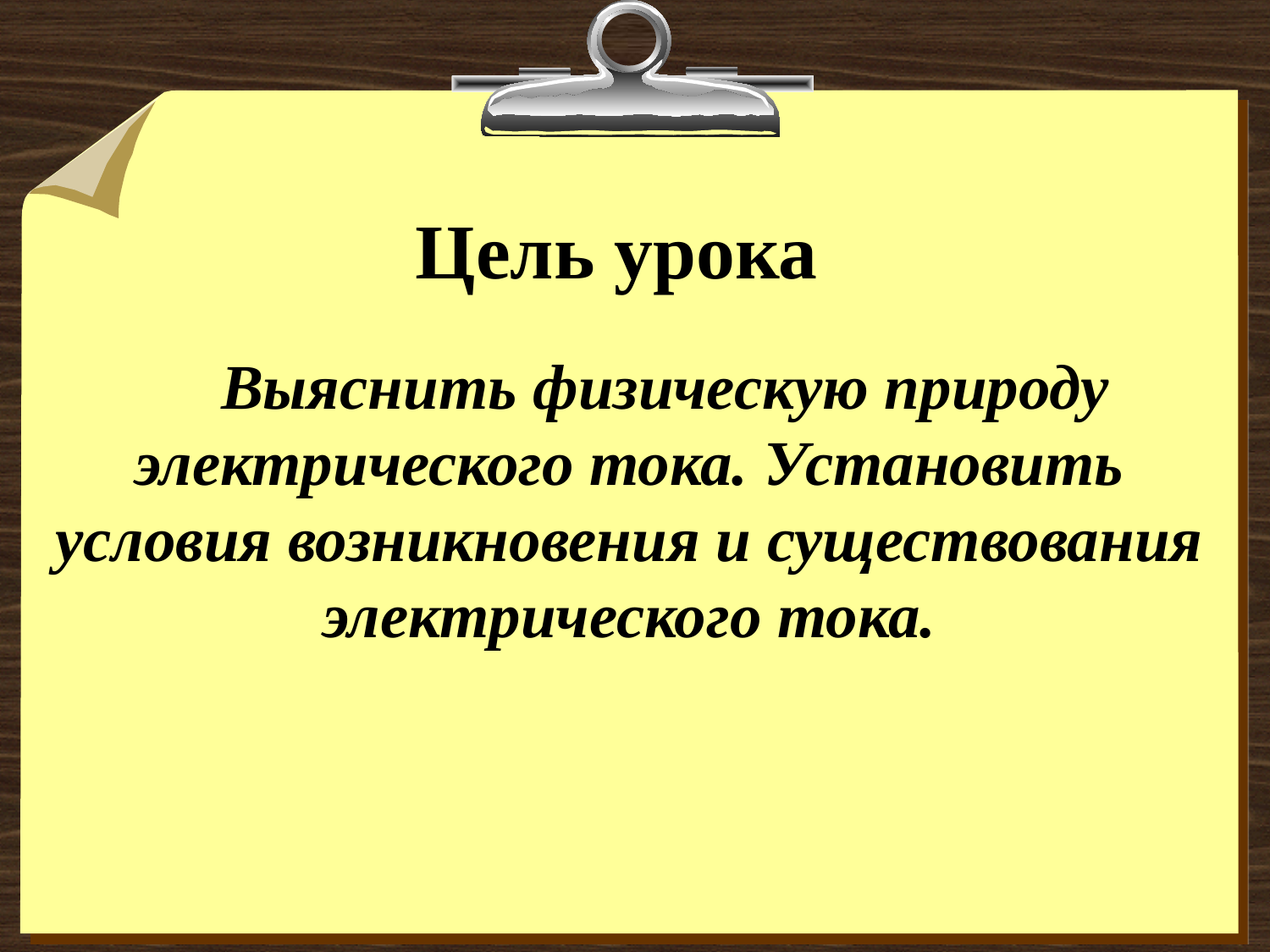

# Цель урока
     Выяснить физическую природу электрического тока. Установить условия возникновения и существования электрического тока.